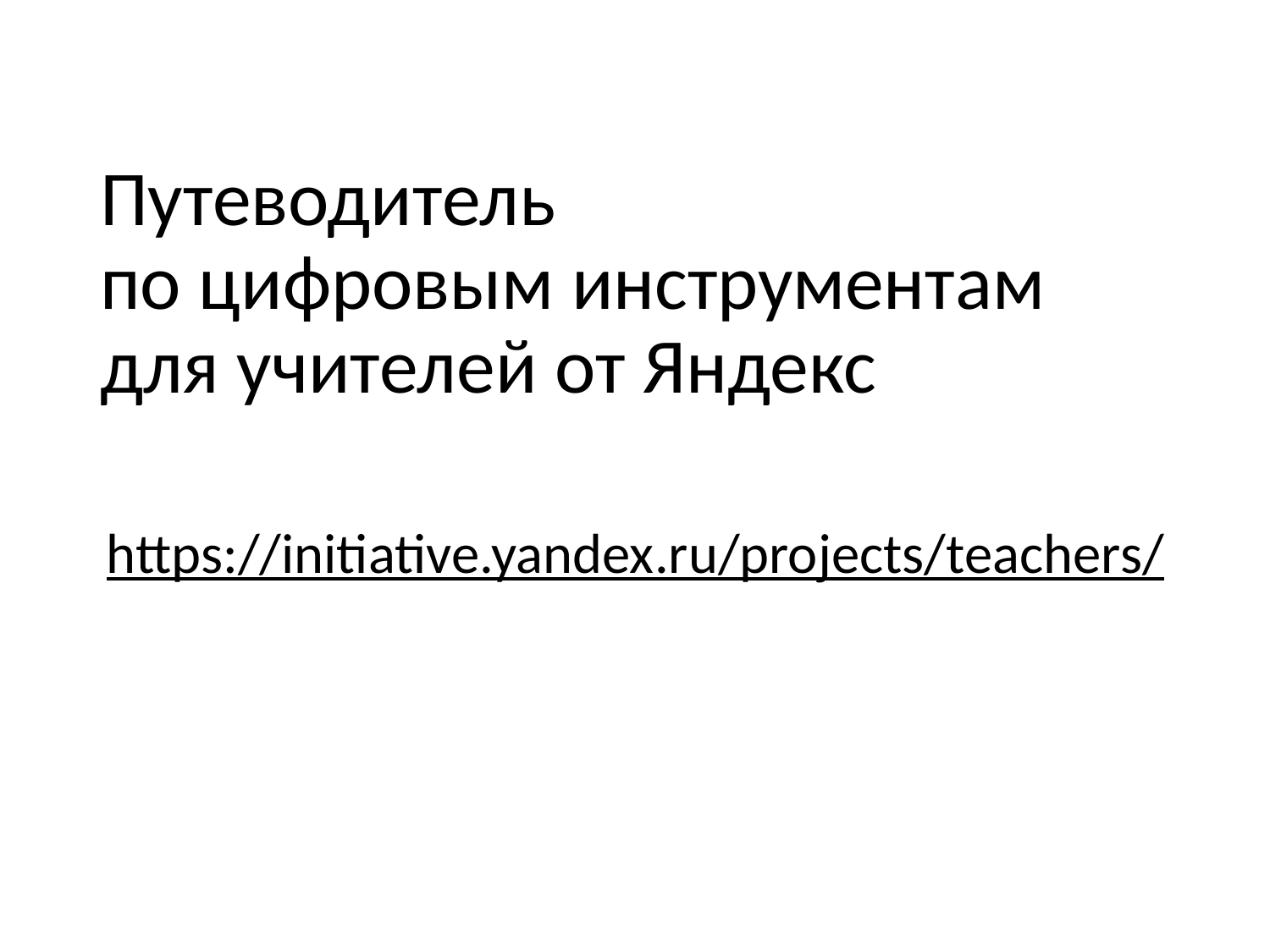

# Путеводитель по цифровым инструментам для учителей от Яндекс
https://initiative.yandex.ru/projects/teachers/